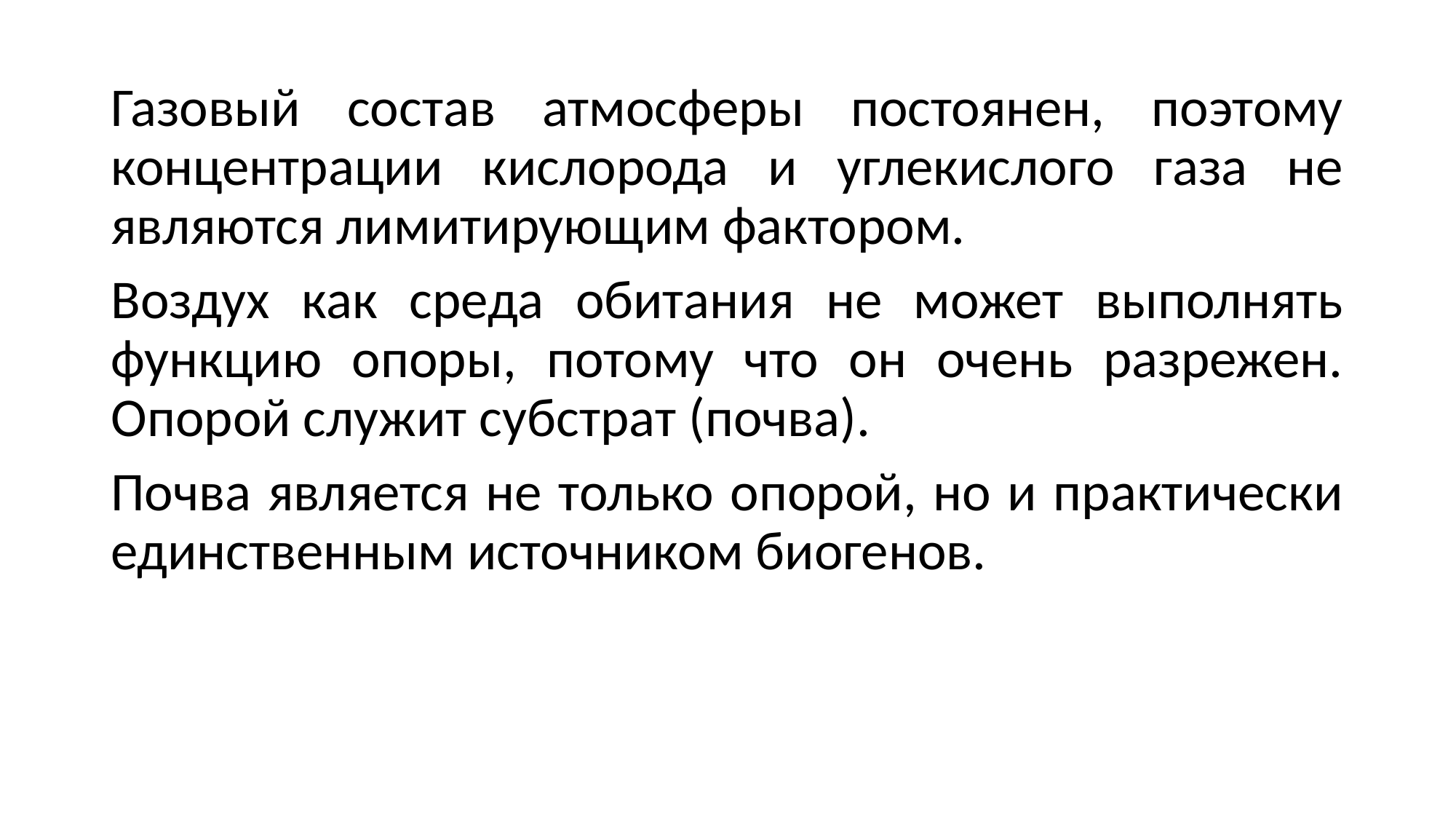

Газовый состав атмосферы постоянен, поэтому концентрации кислорода и углекислого газа не являются лимитирующим фактором.
Воздух как среда обитания не может выполнять функцию опоры, потому что он очень разрежен. Опорой служит субстрат (почва).
Почва является не только опорой, но и практически единственным источником биогенов.